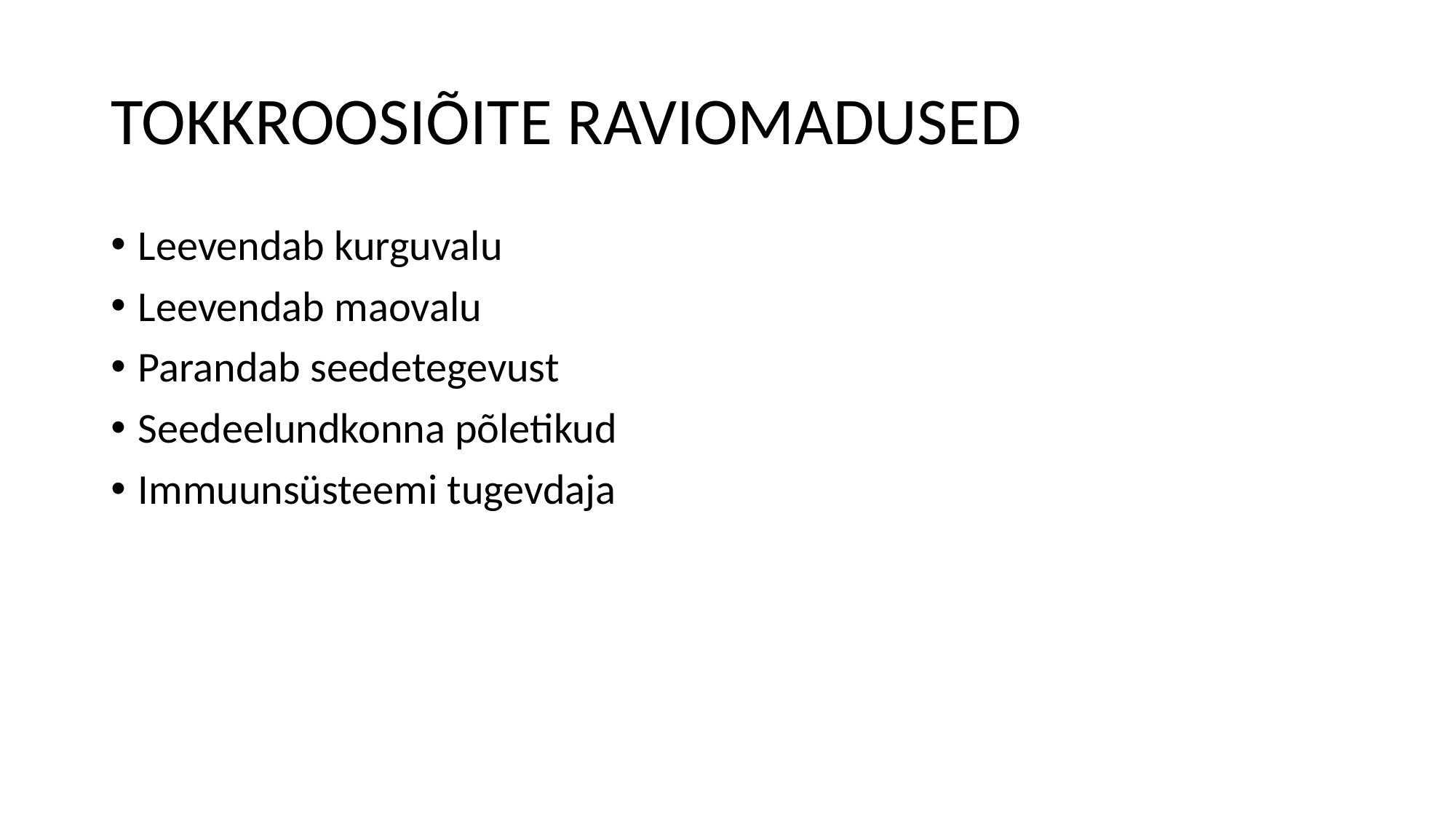

# TOKKROOSIÕITE RAVIOMADUSED
Leevendab kurguvalu
Leevendab maovalu
Parandab seedetegevust
Seedeelundkonna põletikud
Immuunsüsteemi tugevdaja